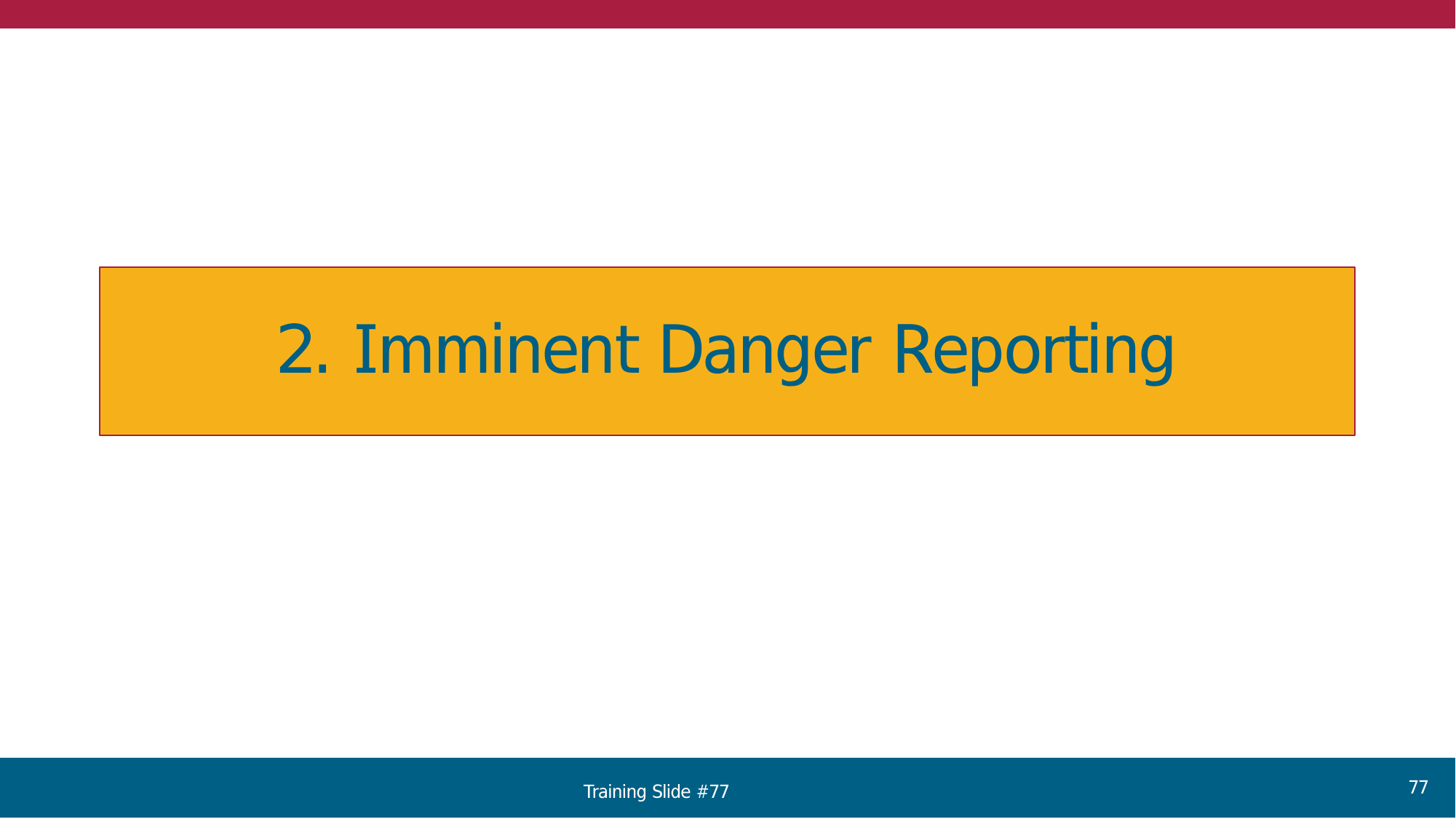

2. Imminent Danger Reporting
77
Training Slide #77